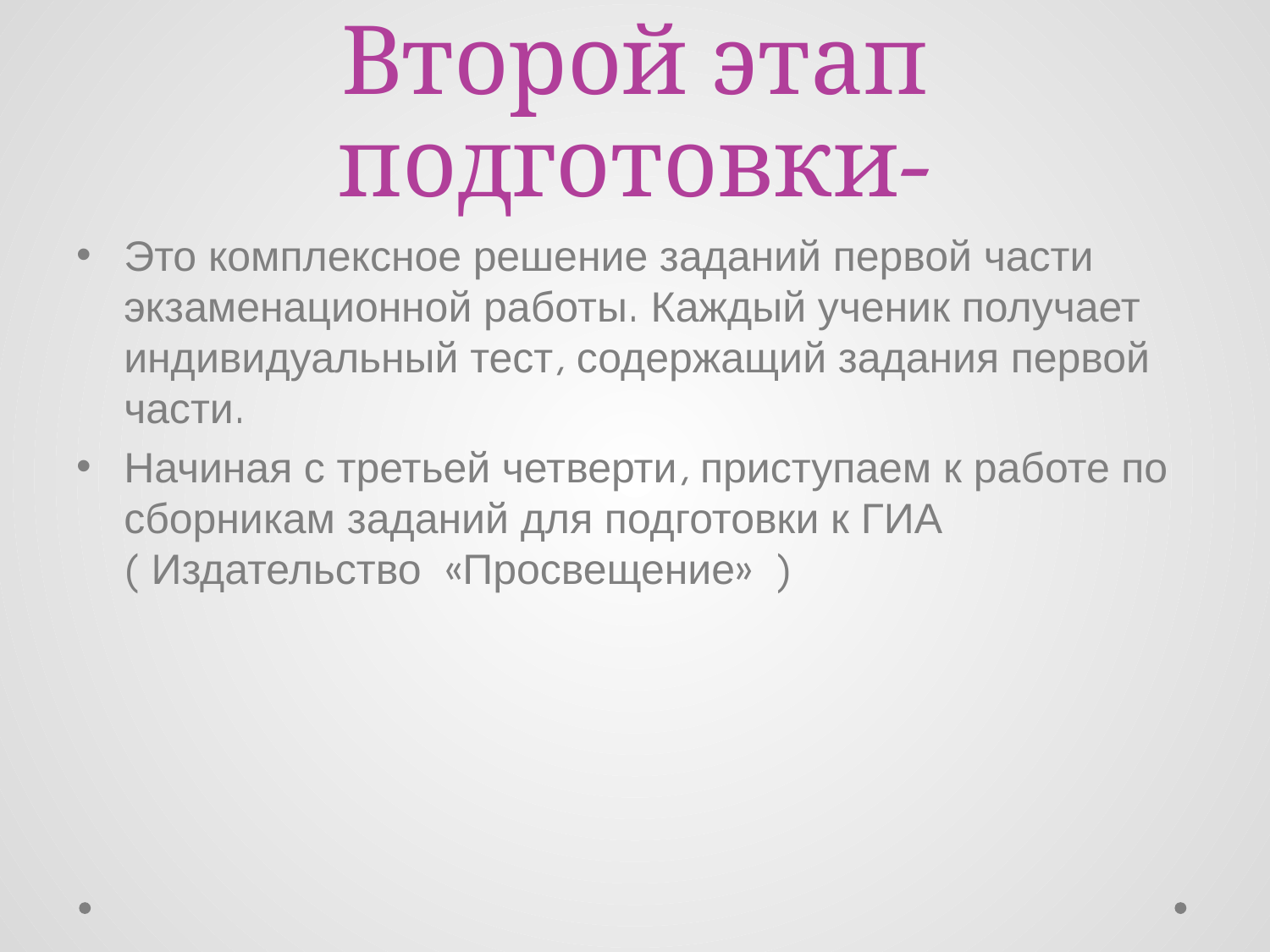

# Второй этап подготовки-
Это комплексное решение заданий первой части экзаменационной работы. Каждый ученик получает индивидуальный тест, содержащий задания первой части.
Начиная с третьей четверти, приступаем к работе по сборникам заданий для подготовки к ГИА ( Издательство  «Просвещение»  )